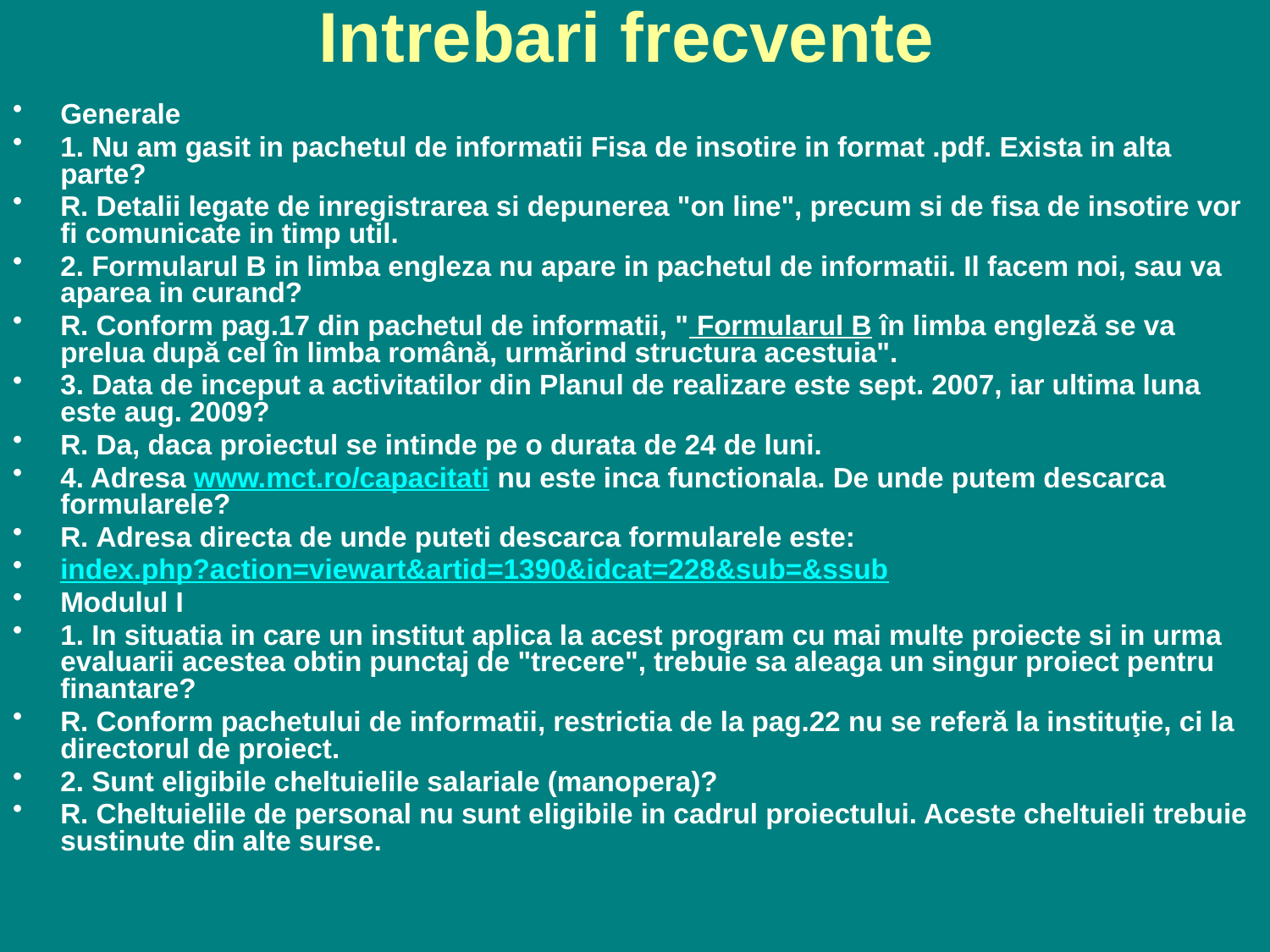

# Intrebari frecvente
Generale
1. Nu am gasit in pachetul de informatii Fisa de insotire in format .pdf. Exista in alta parte?
R. Detalii legate de inregistrarea si depunerea "on line", precum si de fisa de insotire vor fi comunicate in timp util.
2. Formularul B in limba engleza nu apare in pachetul de informatii. Il facem noi, sau va aparea in curand?
R. Conform pag.17 din pachetul de informatii, " Formularul B în limba engleză se va prelua după cel în limba română, urmărind structura acestuia".
3. Data de inceput a activitatilor din Planul de realizare este sept. 2007, iar ultima luna este aug. 2009?
R. Da, daca proiectul se intinde pe o durata de 24 de luni.
4. Adresa www.mct.ro/capacitati nu este inca functionala. De unde putem descarca  formularele?
R. Adresa directa de unde puteti descarca formularele este:
index.php?action=viewart&artid=1390&idcat=228&sub=&ssub
Modulul I
1. In situatia in care un institut aplica la acest program cu mai multe proiecte si in urma evaluarii acestea obtin punctaj de "trecere", trebuie sa aleaga un singur proiect pentru finantare?
R. Conform pachetului de informatii, restrictia de la pag.22 nu se referă la instituţie, ci la directorul de proiect.
2. Sunt eligibile cheltuielile salariale (manopera)?
R. Cheltuielile de personal nu sunt eligibile in cadrul proiectului. Aceste cheltuieli trebuie sustinute din alte surse.